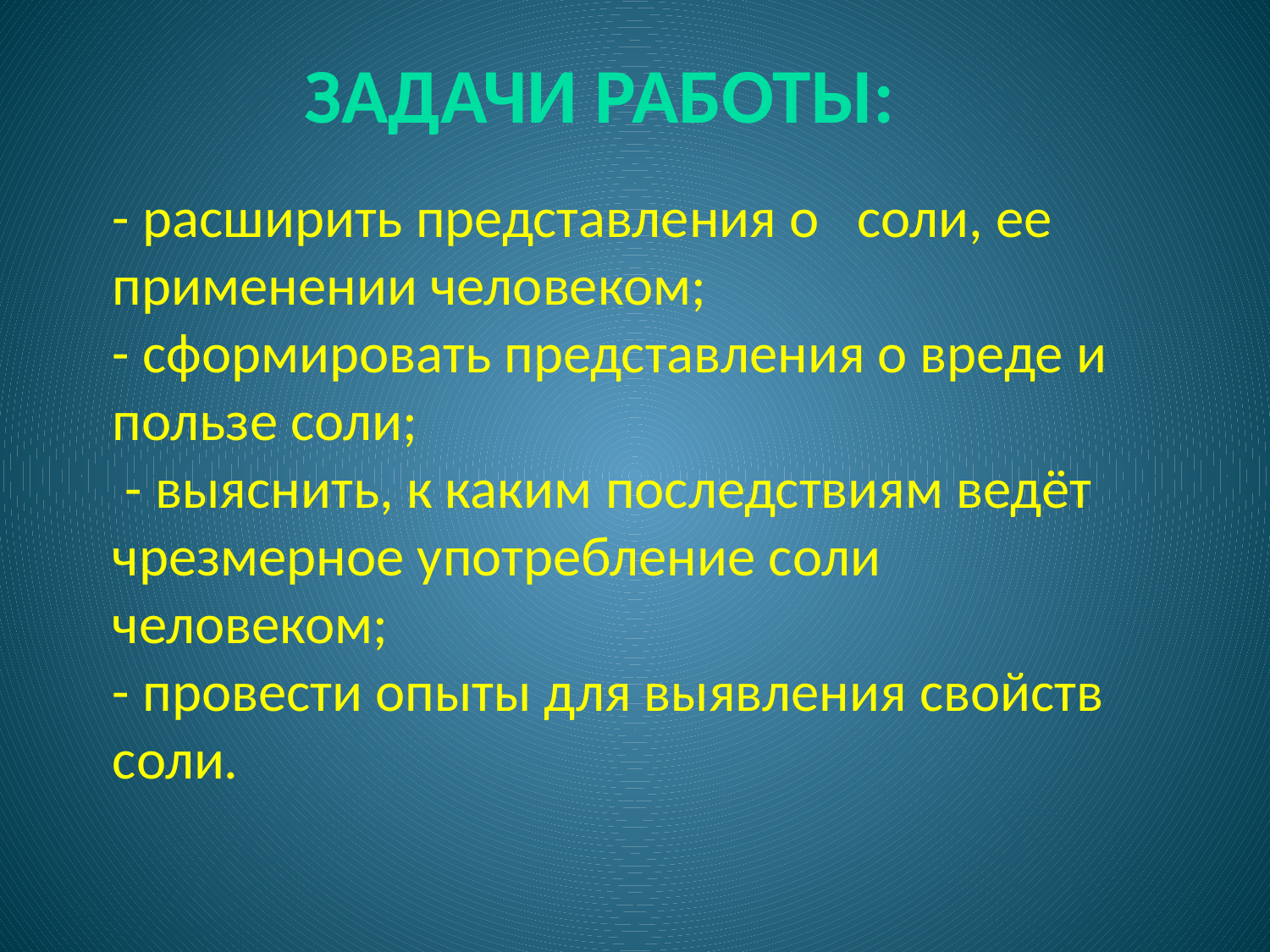

Задачи работы:
- расширить представления о   соли, ее применении человеком;
- сформировать представления о вреде и пользе соли;
 - выяснить, к каким последствиям ведёт чрезмерное употребление соли человеком;
- провести опыты для выявления свойств соли.